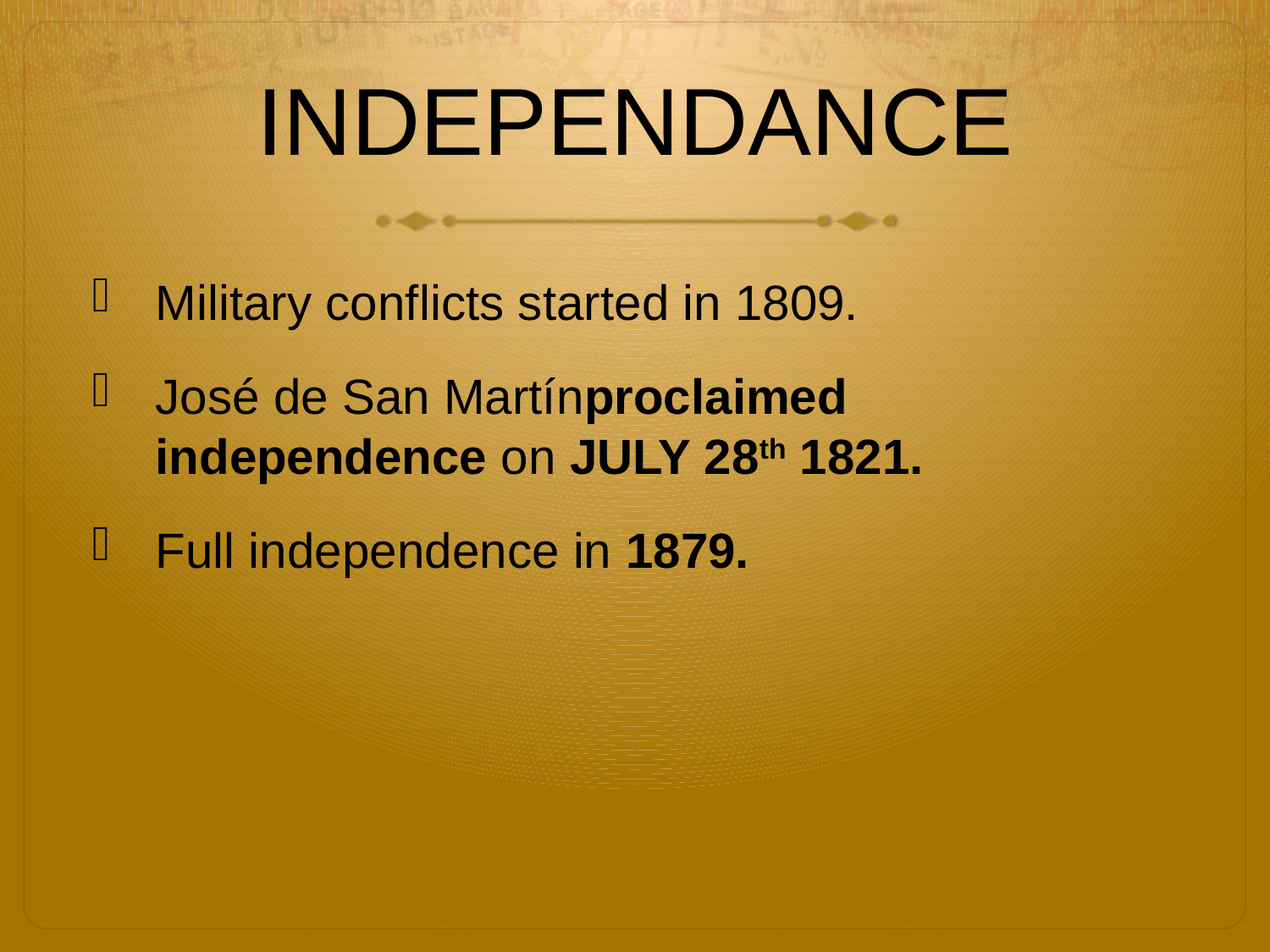

# INDEPENDANCE
Military conflicts started in 1809.
José de San Martínproclaimed independence on JULY 28th 1821.
Full independence in 1879.